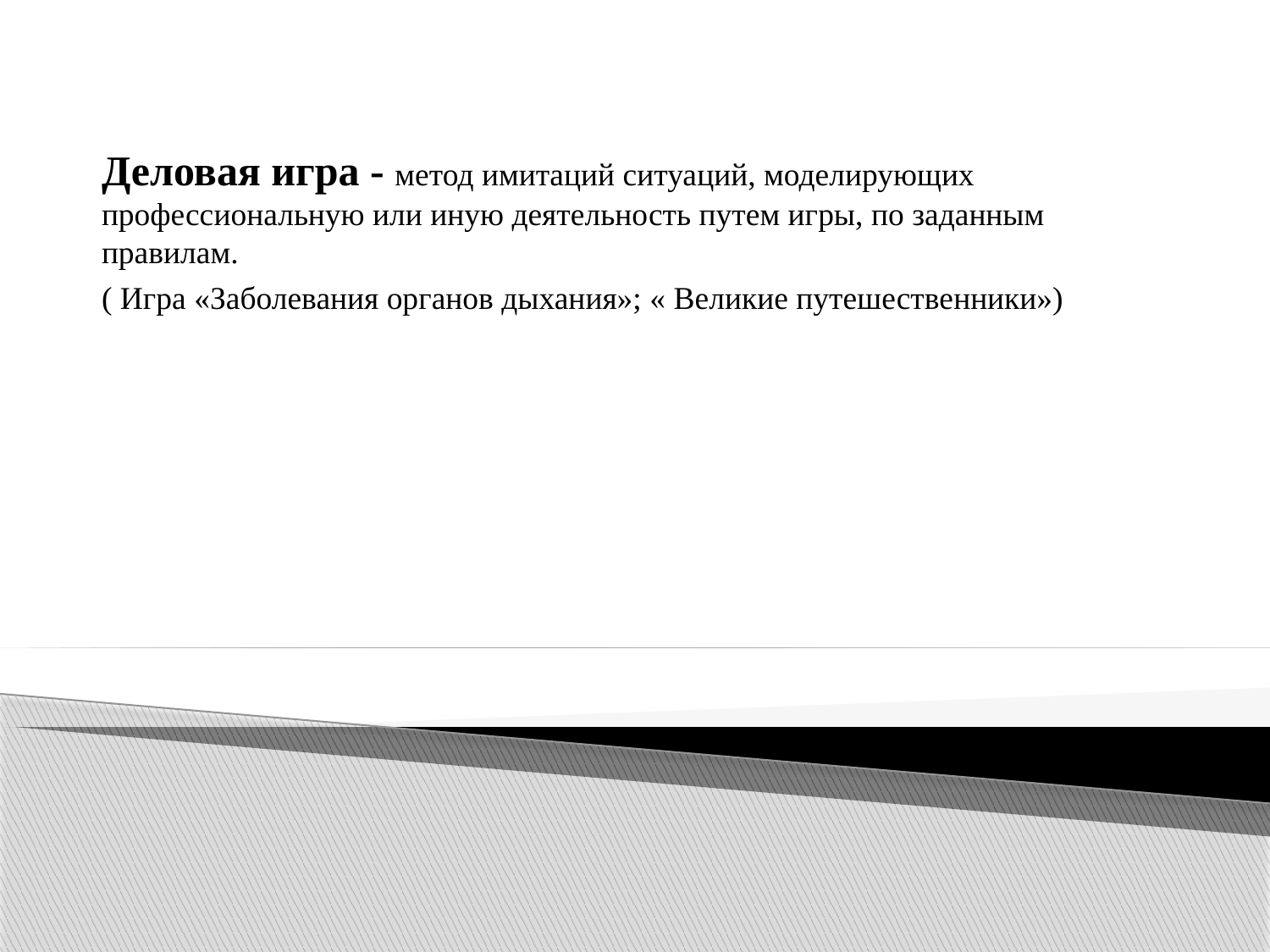

Деловая игра - метод имитаций ситуаций, моделирующих профессиональную или иную деятельность путем игры, по заданным правилам.
( Игра «Заболевания органов дыхания»; « Великие путешественники»)